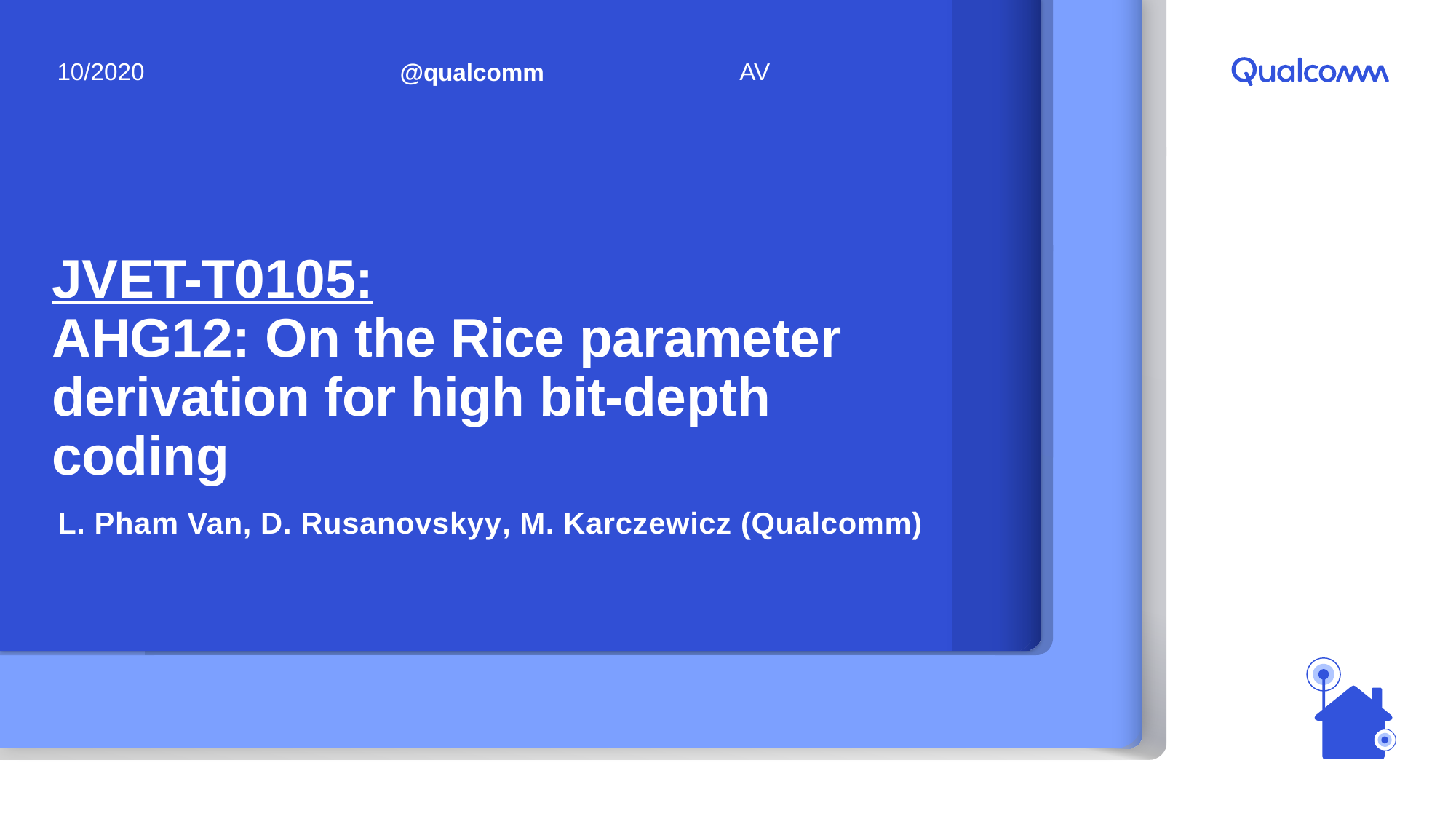

AV
10/2020
@qualcomm
# JVET-T0105: AHG12: On the Rice parameter derivation for high bit-depth coding
L. Pham Van, D. Rusanovskyy, M. Karczewicz (Qualcomm)